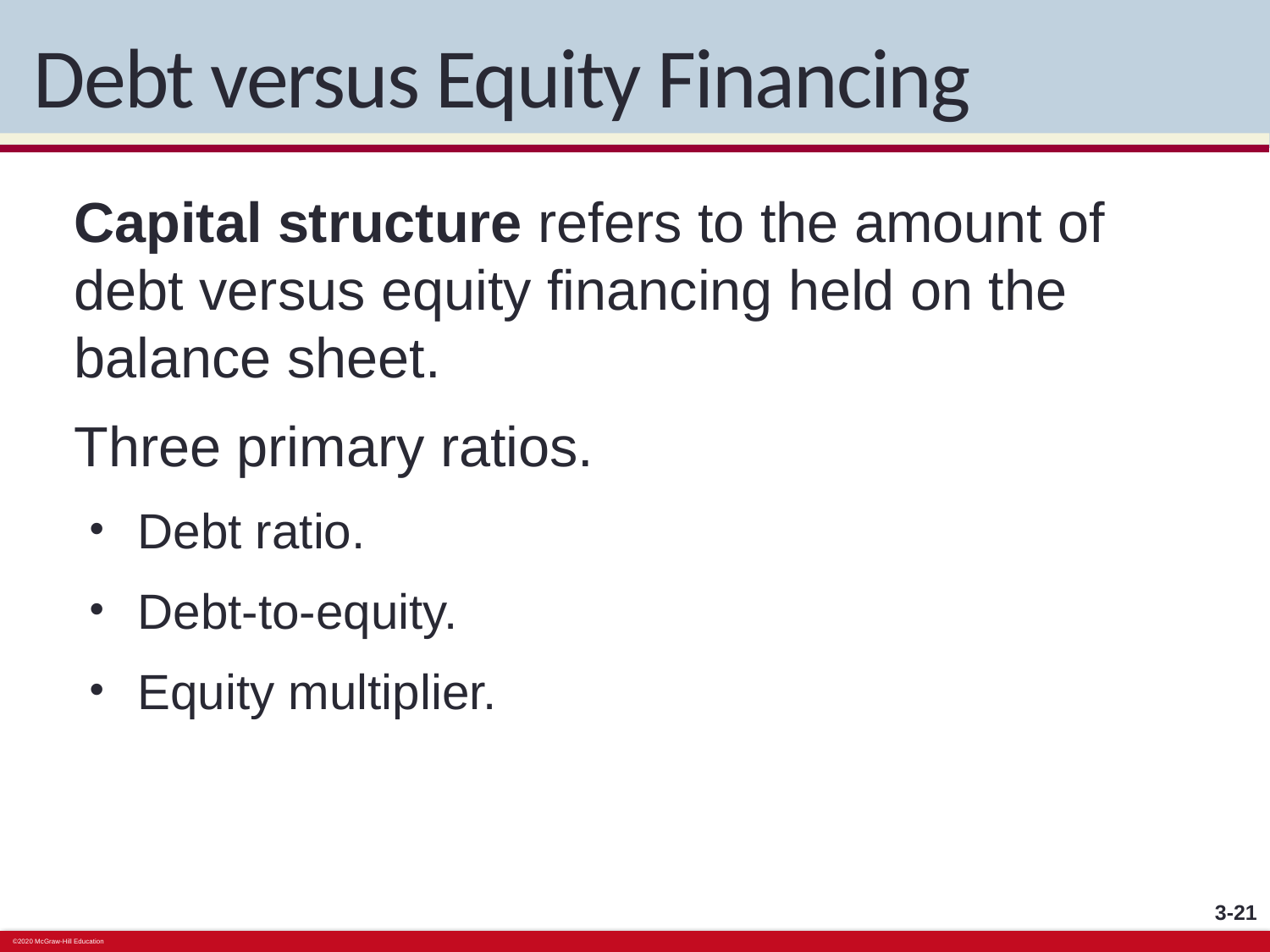

# Debt versus Equity Financing
Capital structure refers to the amount of debt versus equity financing held on the balance sheet.
Three primary ratios.
Debt ratio.
Debt-to-equity.
Equity multiplier.